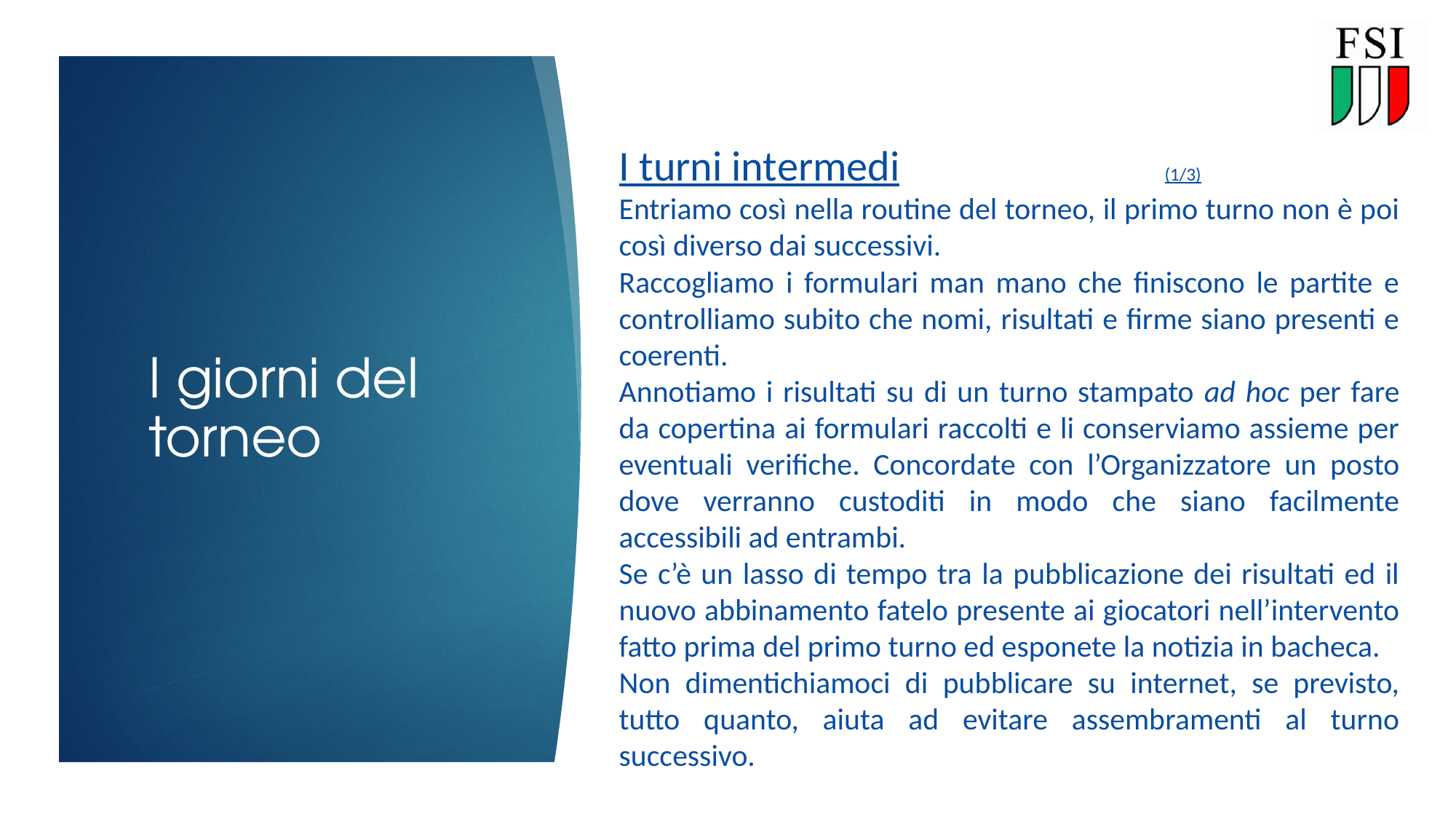

21
I turni intermedi			(1/3)
Entriamo così nella routine del torneo, il primo turno non è poi così diverso dai successivi.
Raccogliamo i formulari man mano che finiscono le partite e controlliamo subito che nomi, risultati e firme siano presenti e coerenti.
Annotiamo i risultati su di un turno stampato ad hoc per fare da copertina ai formulari raccolti e li conserviamo assieme per eventuali verifiche. Concordate con l’Organizzatore un posto dove verranno custoditi in modo che siano facilmente accessibili ad entrambi.
Se c’è un lasso di tempo tra la pubblicazione dei risultati ed il nuovo abbinamento fatelo presente ai giocatori nell’intervento fatto prima del primo turno ed esponete la notizia in bacheca.
Non dimentichiamoci di pubblicare su internet, se previsto, tutto quanto, aiuta ad evitare assembramenti al turno successivo.
# I giorni del torneo